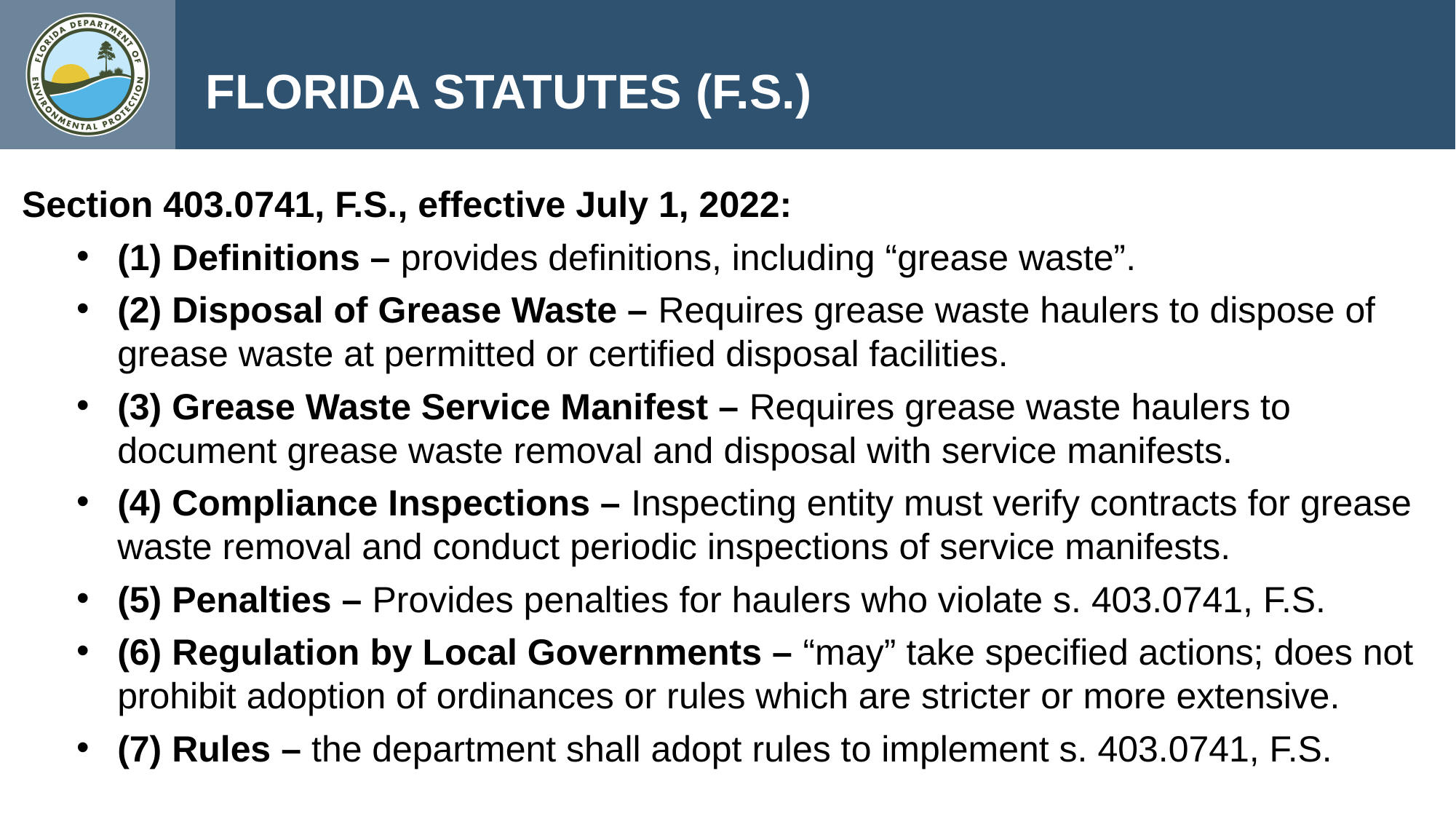

Florida Statutes
Florida Statutes (F.S.)
Section 403.0741, F.S., effective July 1, 2022:
(1) Definitions – provides definitions, including “grease waste”.
(2) Disposal of Grease Waste – Requires grease waste haulers to dispose of grease waste at permitted or certified disposal facilities.
(3) Grease Waste Service Manifest – Requires grease waste haulers to document grease waste removal and disposal with service manifests.
(4) Compliance Inspections – Inspecting entity must verify contracts for grease waste removal and conduct periodic inspections of service manifests.
(5) Penalties – Provides penalties for haulers who violate s. 403.0741, F.S.
(6) Regulation by Local Governments – “may” take specified actions; does not prohibit adoption of ordinances or rules which are stricter or more extensive.
(7) Rules – the department shall adopt rules to implement s. 403.0741, F.S.